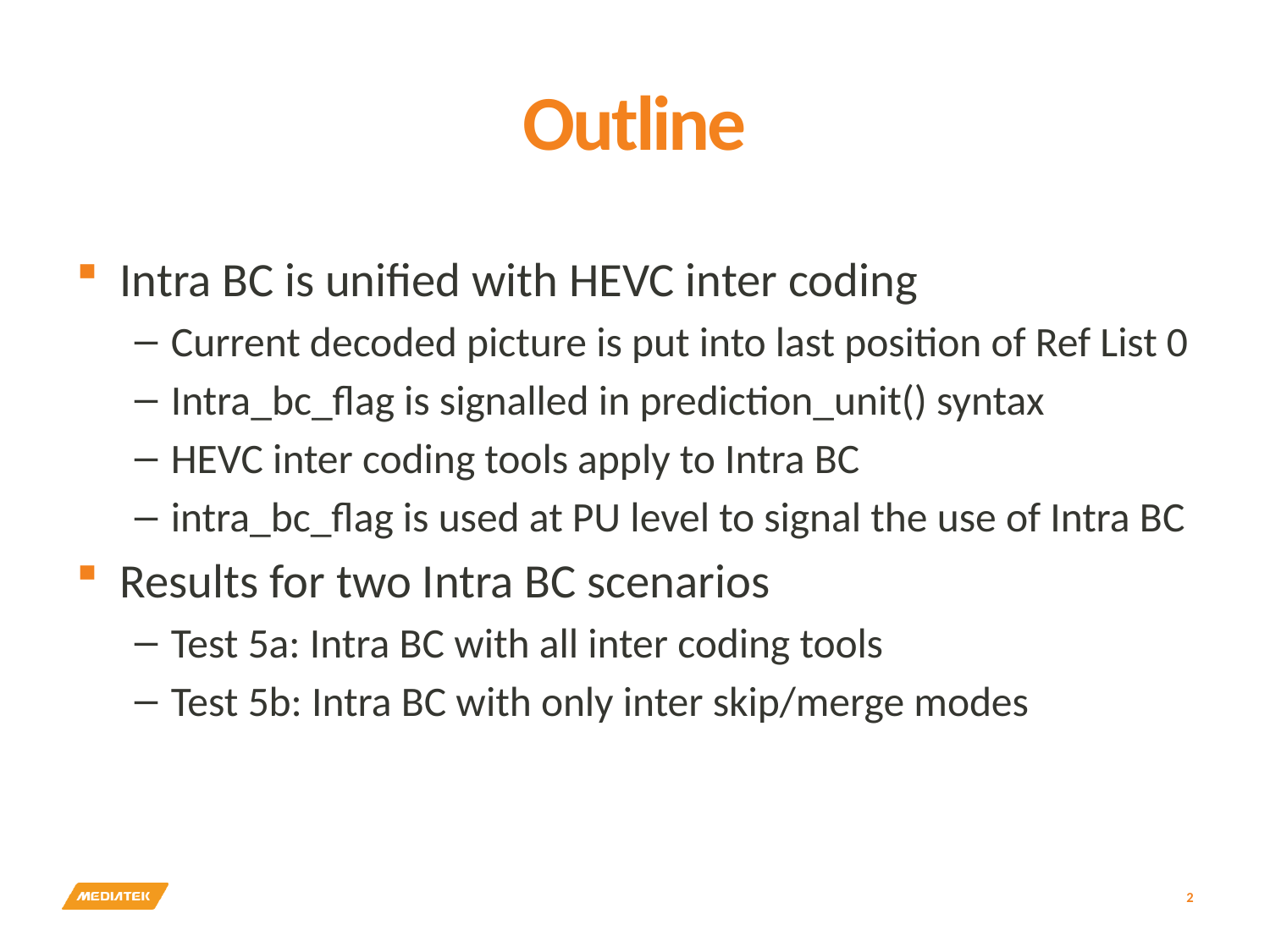

# Outline
Intra BC is unified with HEVC inter coding
Current decoded picture is put into last position of Ref List 0
Intra_bc_flag is signalled in prediction_unit() syntax
HEVC inter coding tools apply to Intra BC
intra_bc_flag is used at PU level to signal the use of Intra BC
Results for two Intra BC scenarios
Test 5a: Intra BC with all inter coding tools
Test 5b: Intra BC with only inter skip/merge modes
2